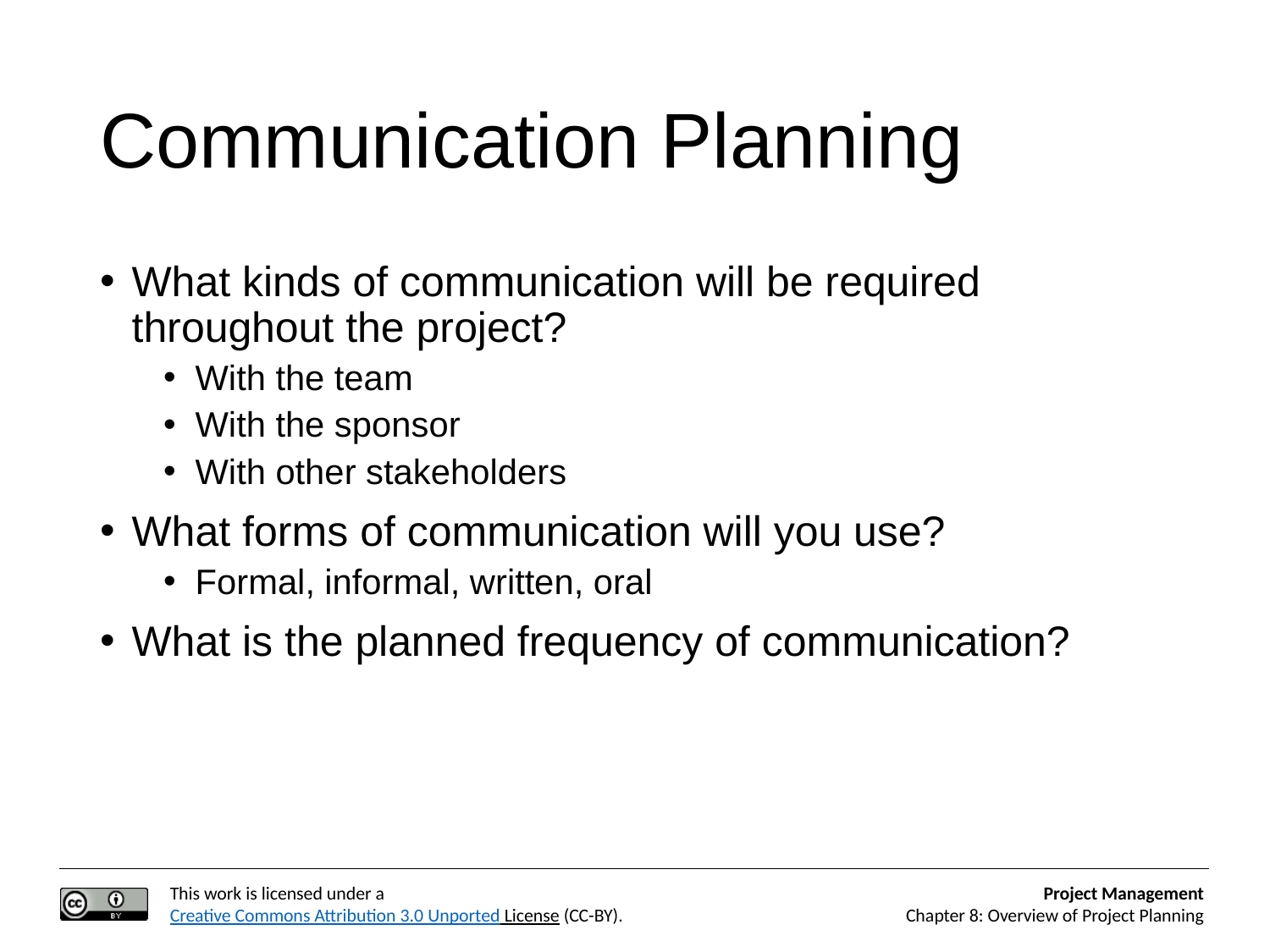

# Communication Planning
What kinds of communication will be required throughout the project?
With the team
With the sponsor
With other stakeholders
What forms of communication will you use?
Formal, informal, written, oral
What is the planned frequency of communication?